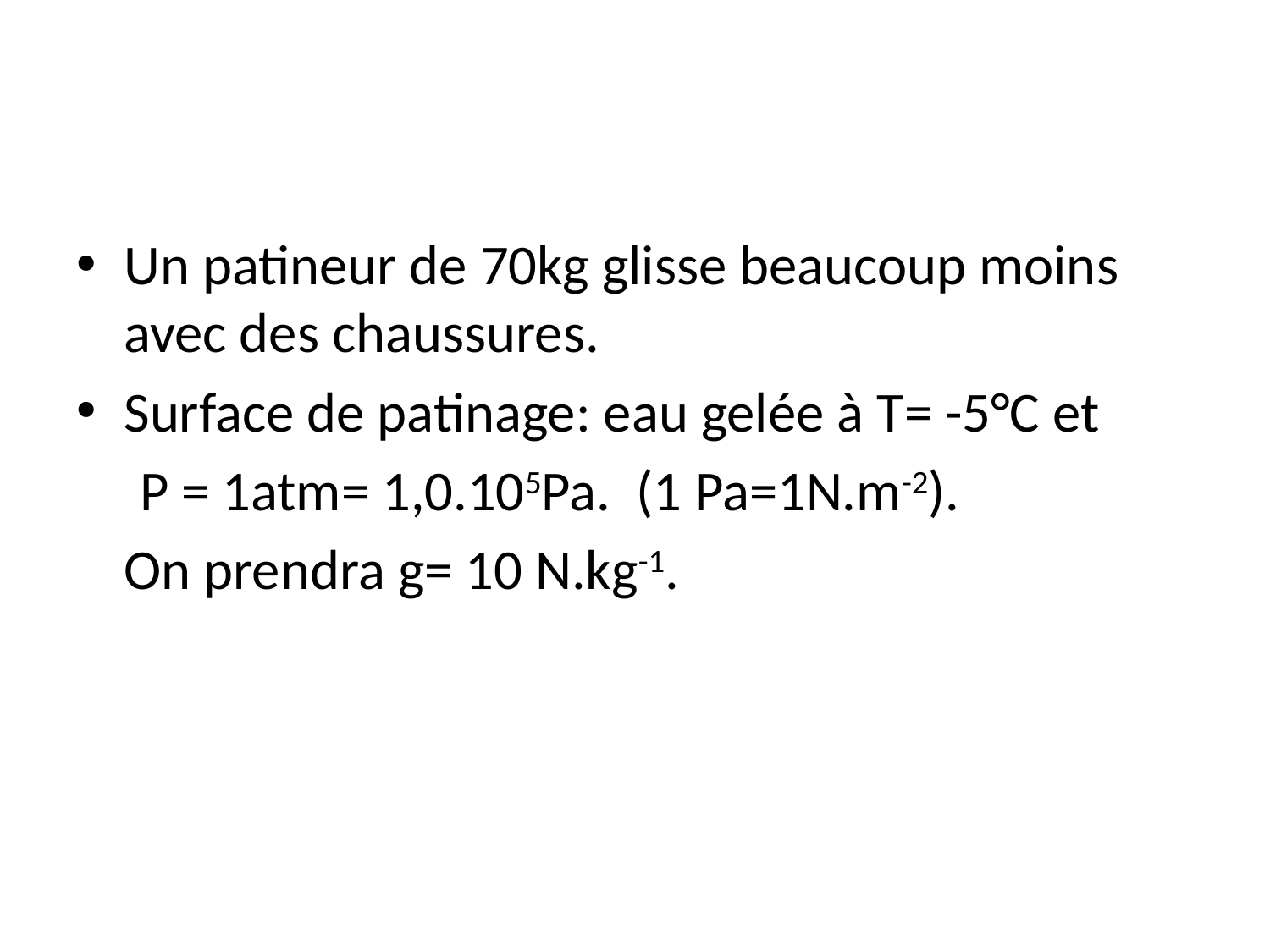

#
Un patineur de 70kg glisse beaucoup moins avec des chaussures.
Surface de patinage: eau gelée à T= -5°C et
     P = 1atm= 1,0.105Pa.  (1 Pa=1N.m-2).
	On prendra g= 10 N.kg-1.